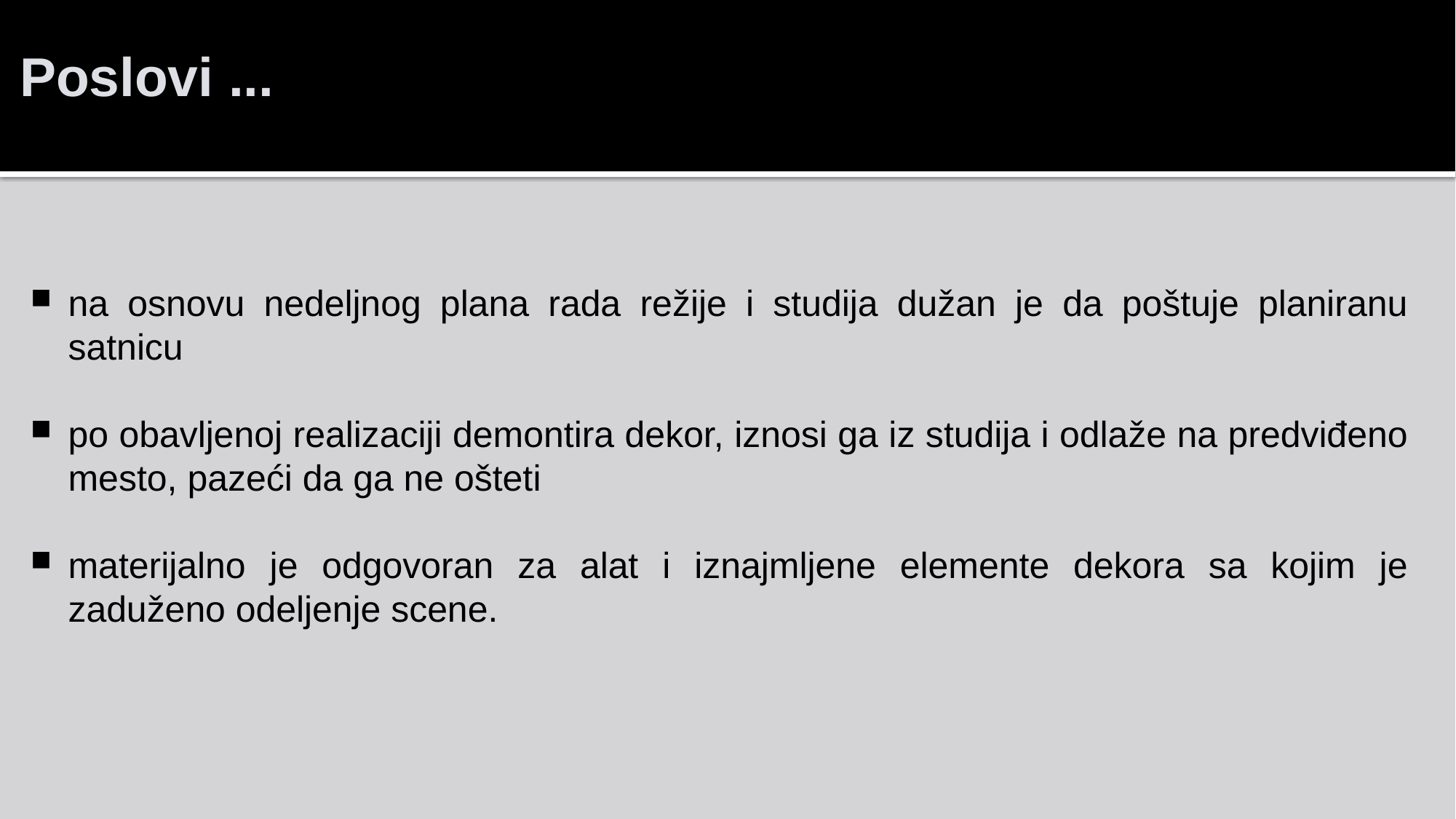

Poslovi ...

na osnovu nedeljnog plana rada režije i studija dužan je da poštuje planiranu satnicu

po obavljenoj realizaciji demontira dekor, iznosi ga iz studija i odlaže na predviđeno mesto, pazeći da ga ne ošteti

materijalno je odgovoran za alat i iznajmljene elemente dekora sa kojim je zaduženo odeljenje scene.